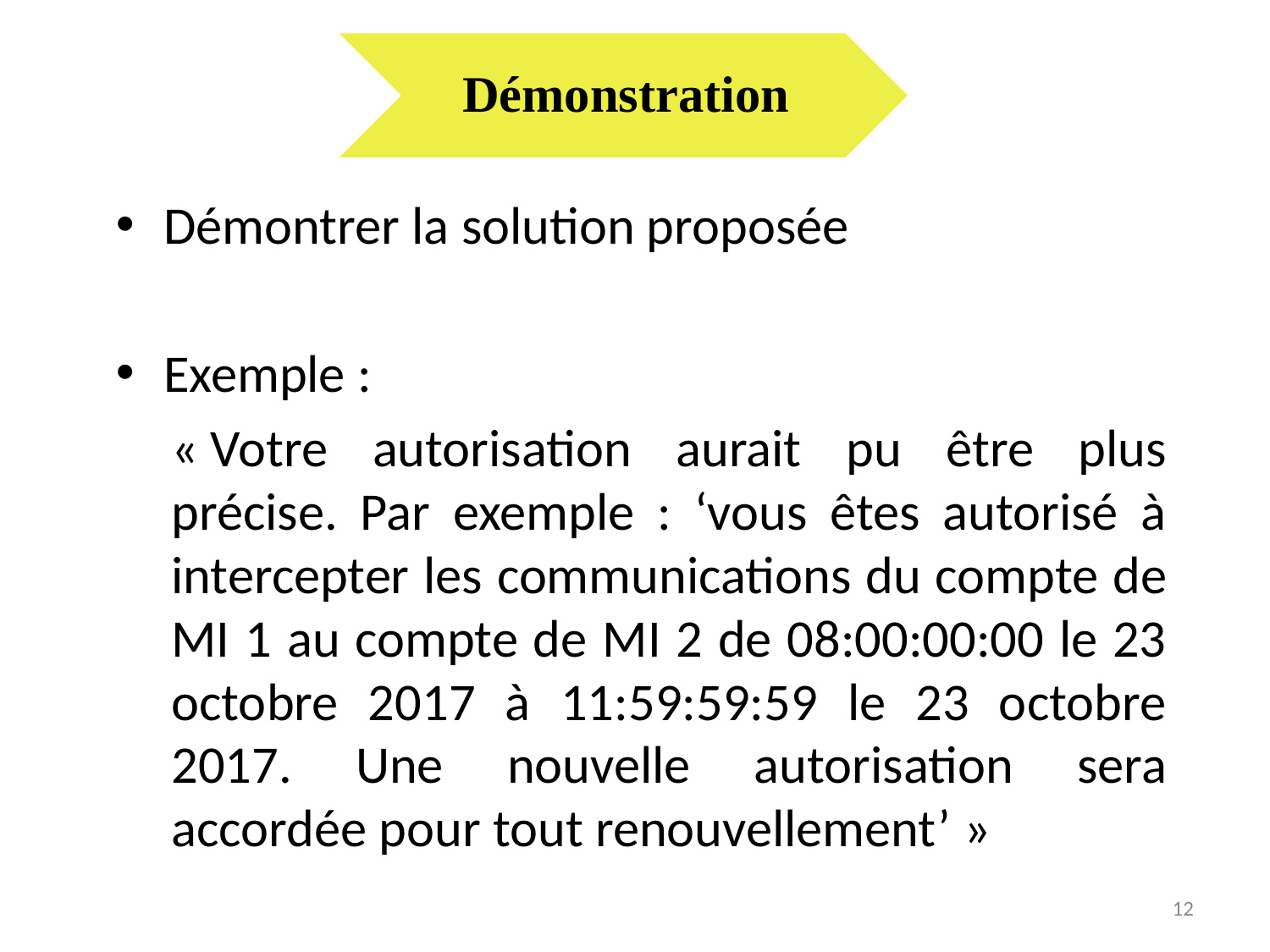

Démonstration
Démontrer la solution proposée

Exemple :
« Votre autorisation aurait pu être plus précise. Par exemple : ‘vous êtes autorisé à intercepter les communications du compte de MI 1 au compte de MI 2 de 08:00:00:00 le 23 octobre 2017 à 11:59:59:59 le 23 octobre 2017. Une nouvelle autorisation sera accordée pour tout renouvellement’ »
12